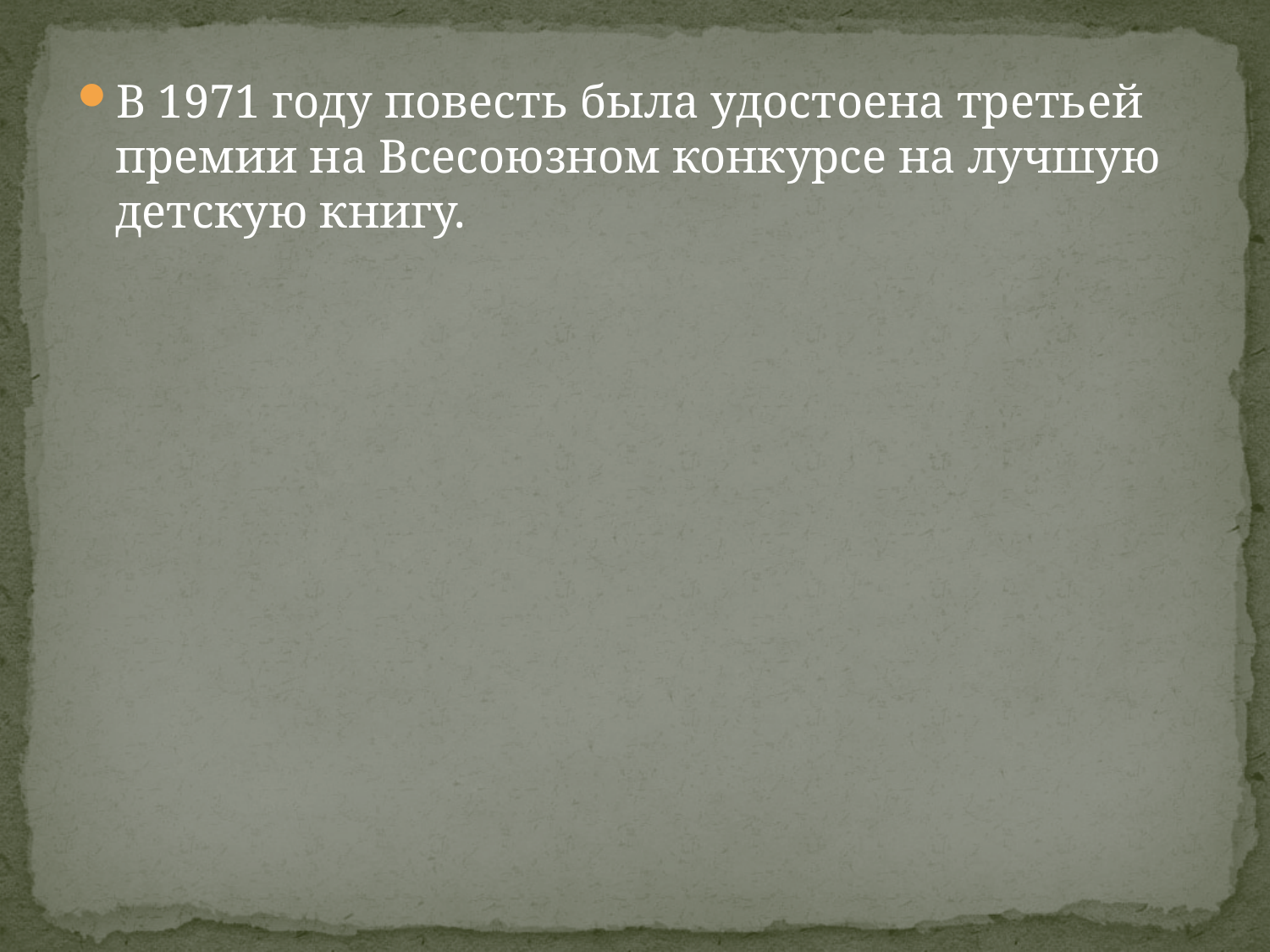

В 1971 году повесть была удостоена третьей премии на Всесоюзном конкурсе на лучшую детскую книгу.